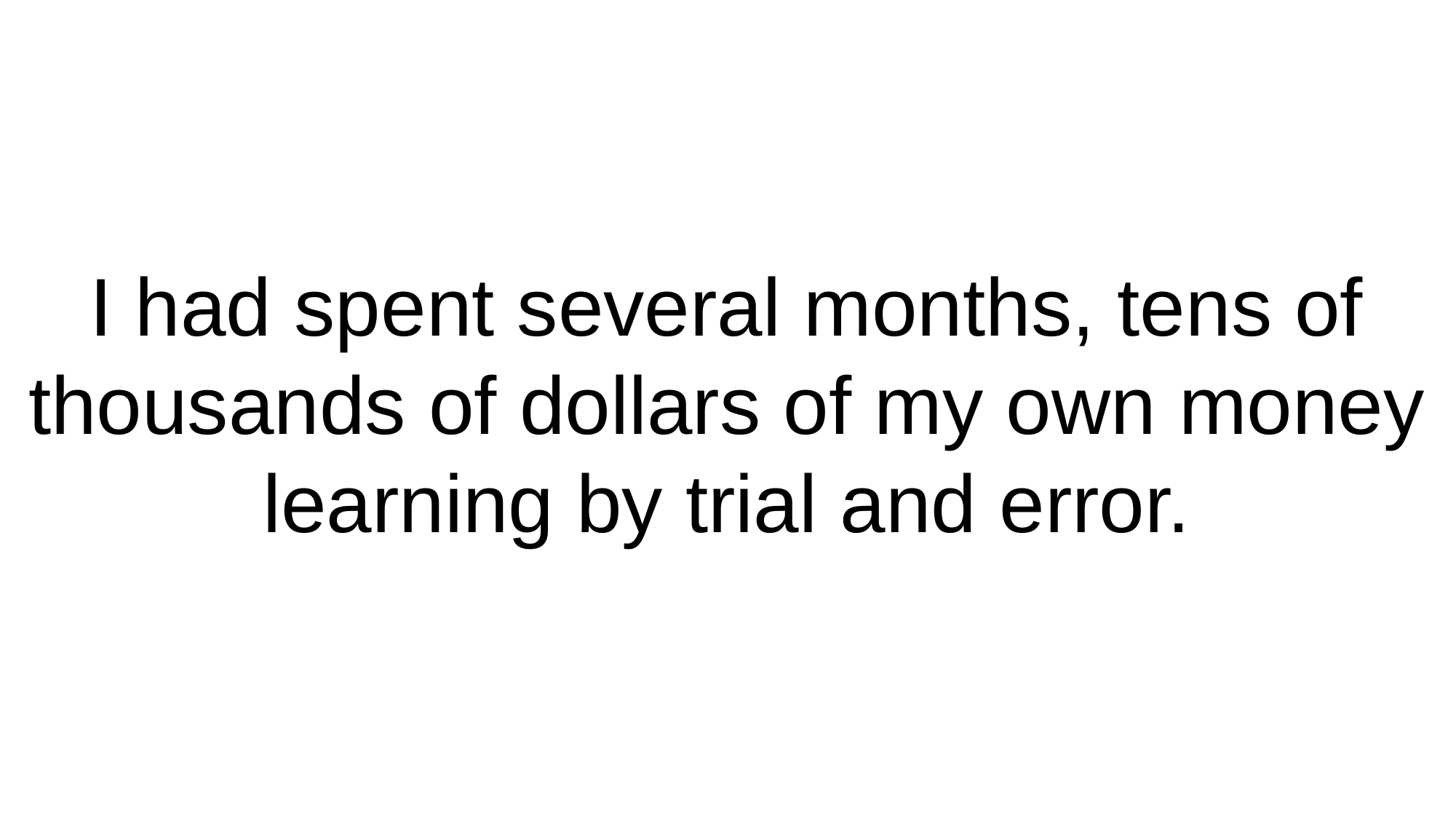

I had spent several months, tens of thousands of dollars of my own money learning by trial and error.